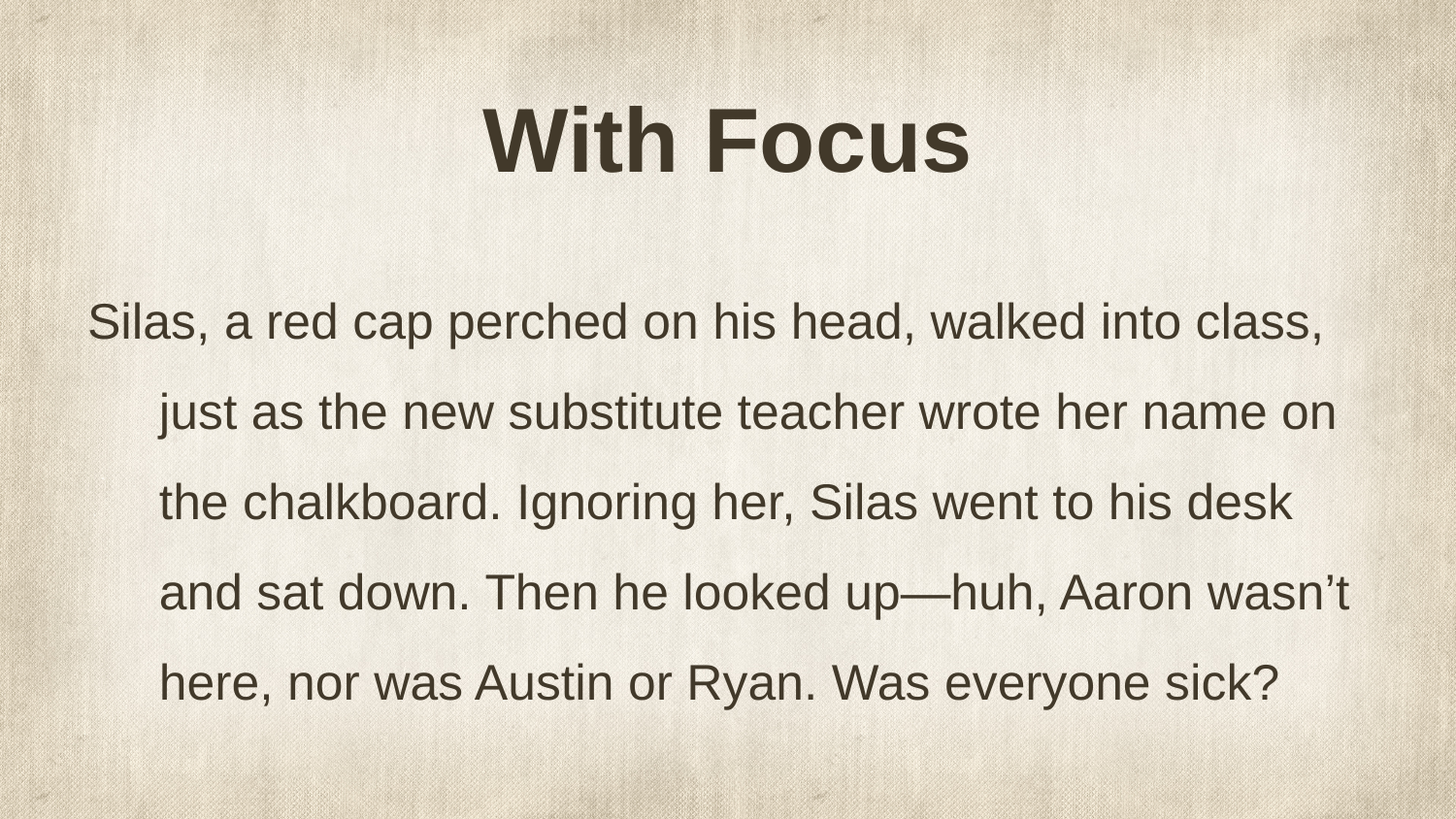

# With Focus
Silas, a red cap perched on his head, walked into class, just as the new substitute teacher wrote her name on the chalkboard. Ignoring her, Silas went to his desk and sat down. Then he looked up—huh, Aaron wasn’t here, nor was Austin or Ryan. Was everyone sick?